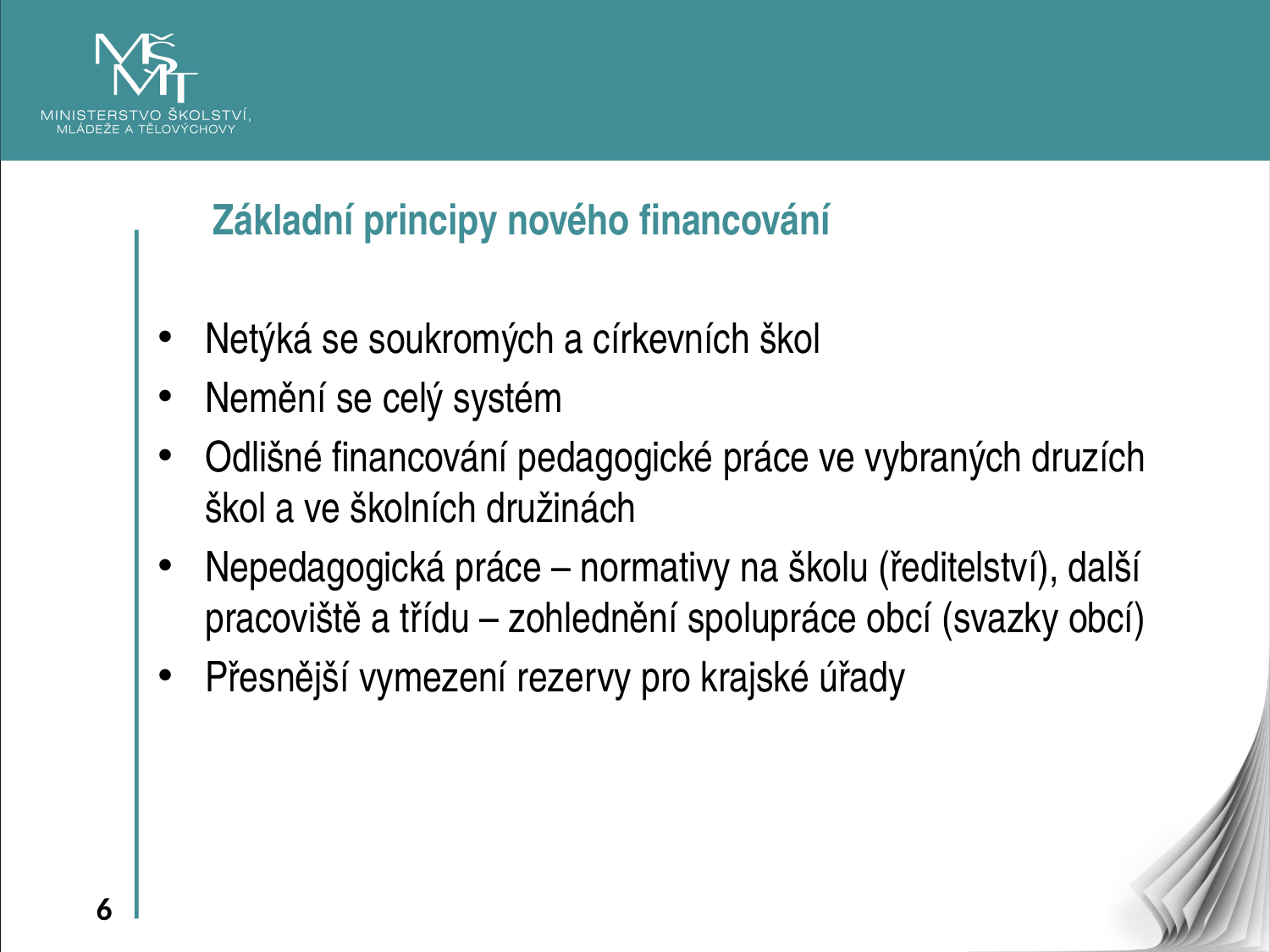

Základní principy nového financování

Netýká se soukromých a církevních škol
Nemění se celý systém
Odlišné financování pedagogické práce ve vybraných druzích škol a ve školních družinách
Nepedagogická práce – normativy na školu (ředitelství), další pracoviště a třídu – zohlednění spolupráce obcí (svazky obcí)
Přesnější vymezení rezervy pro krajské úřady